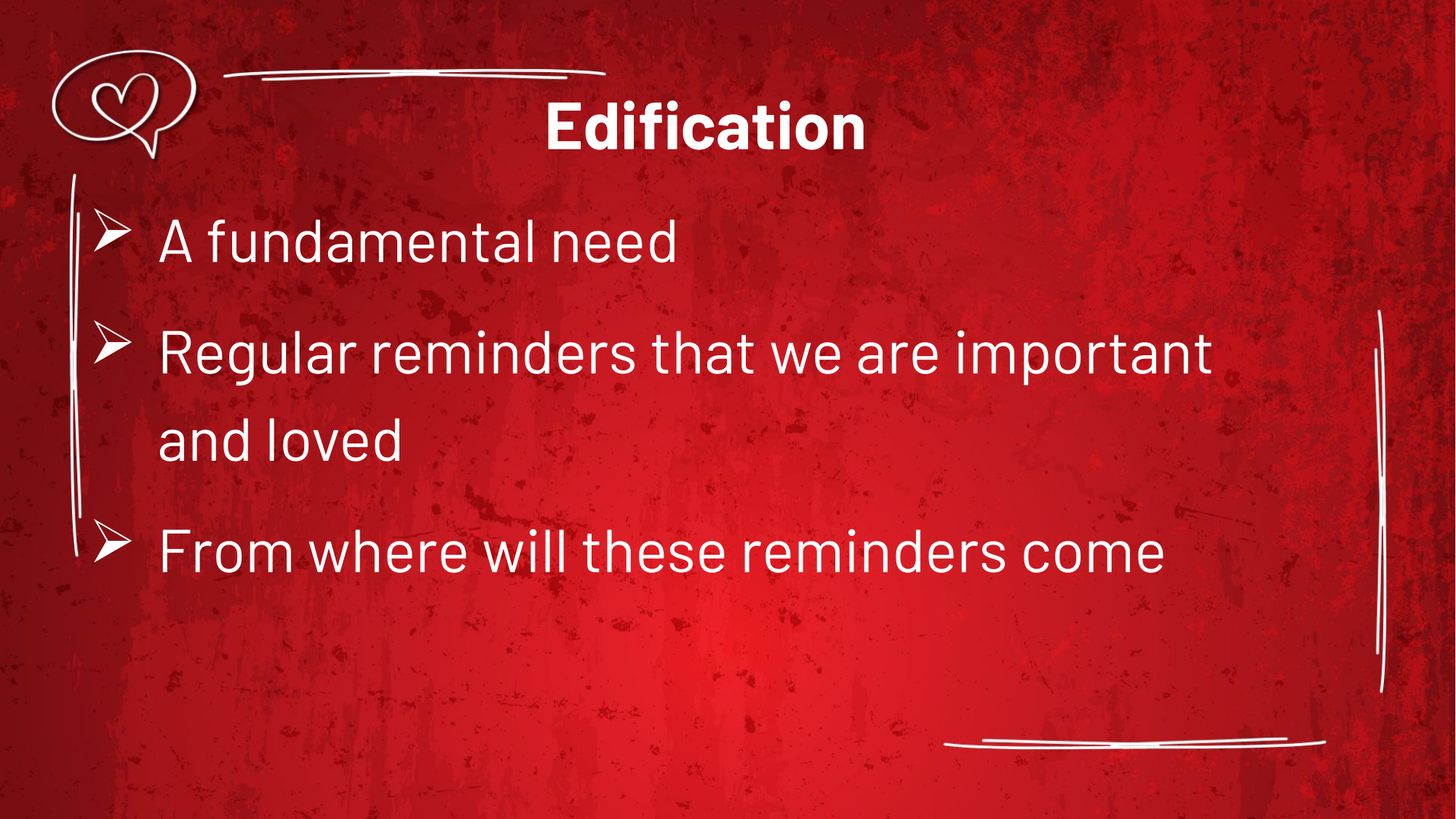

Edification
A fundamental need
Regular reminders that we are important and loved
From where will these reminders come